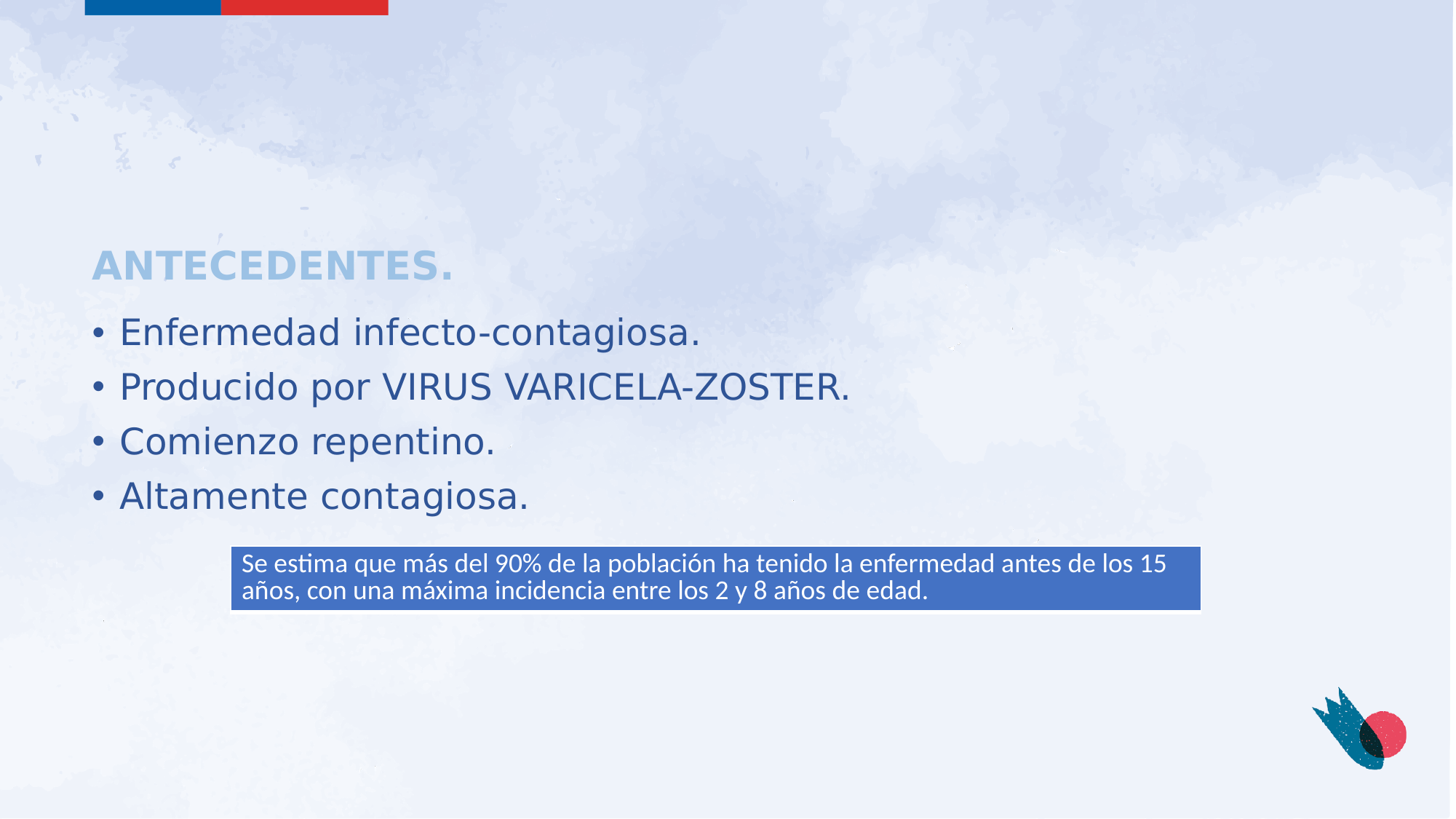

ANTECEDENTES.
Enfermedad infecto-contagiosa.
Producido por VIRUS VARICELA-ZOSTER.
Comienzo repentino.
Altamente contagiosa.
| Se estima que más del 90% de la población ha tenido la enfermedad antes de los 15 años, con una máxima incidencia entre los 2 y 8 años de edad. |
| --- |